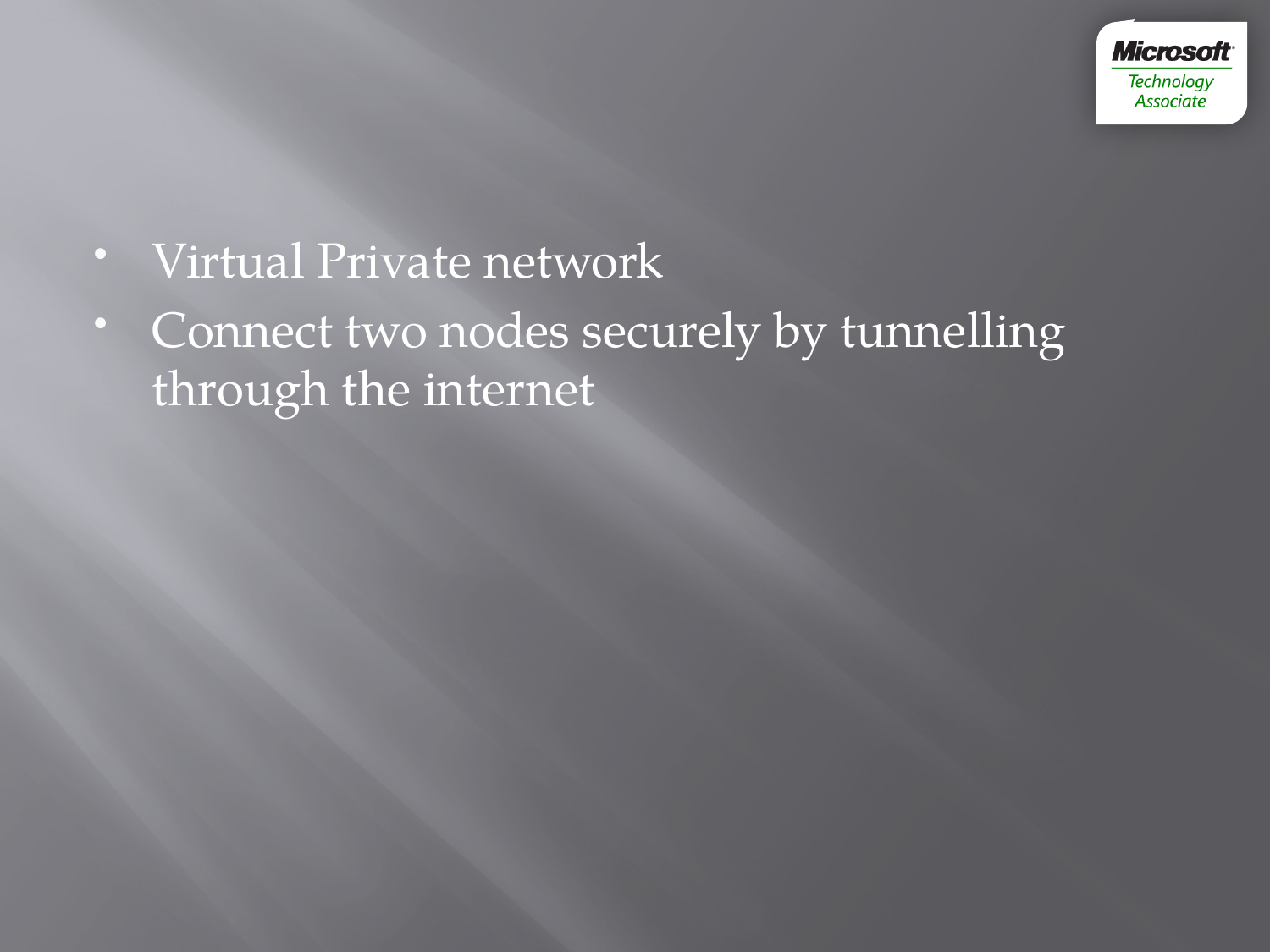

#
Virtual Private network
Connect two nodes securely by tunnelling through the internet